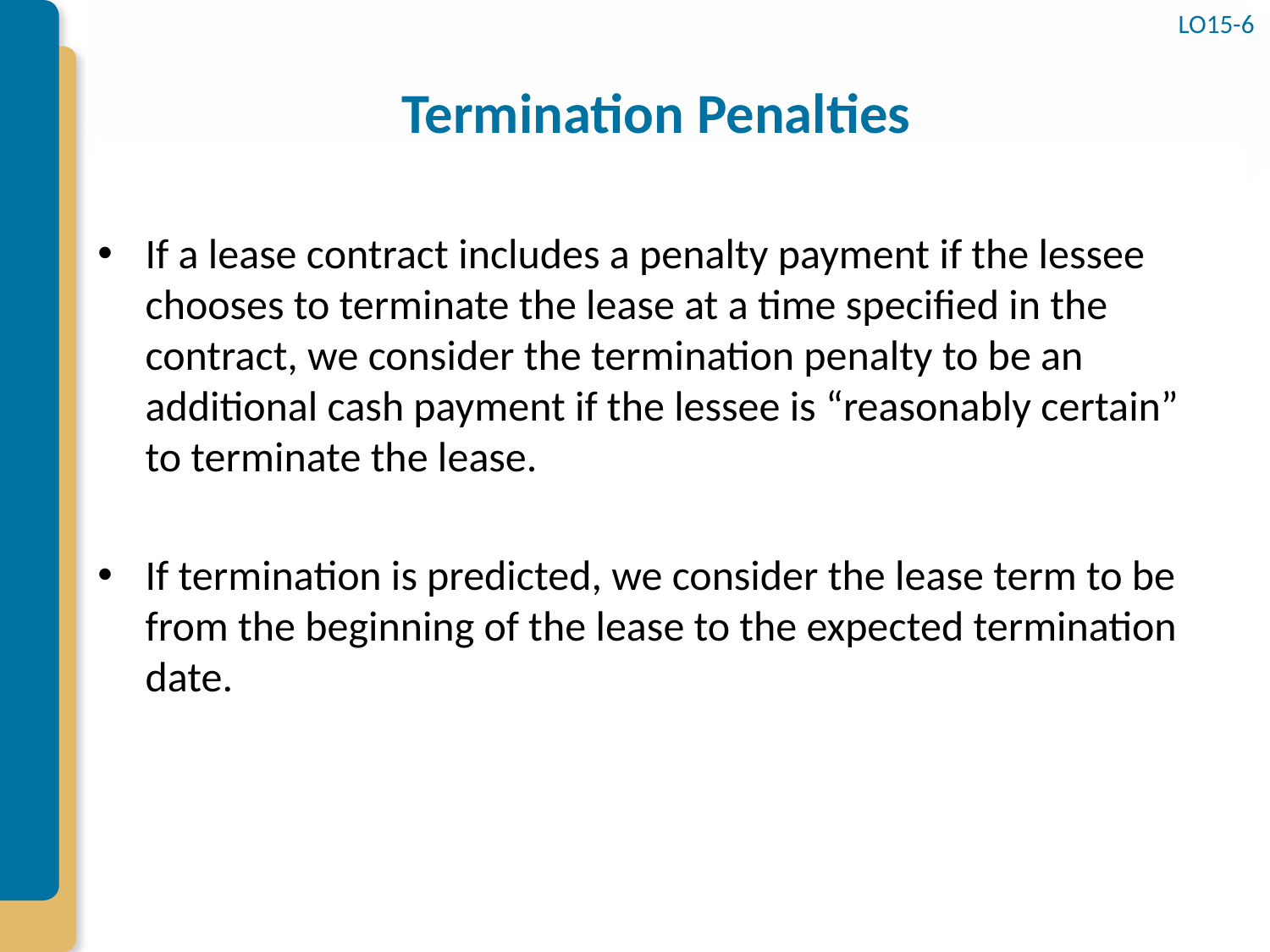

LO15-6
# Termination Penalties
If a lease contract includes a penalty payment if the lessee chooses to terminate the lease at a time specified in the contract, we consider the termination penalty to be an additional cash payment if the lessee is “reasonably certain” to terminate the lease.

If termination is predicted, we consider the lease term to be from the beginning of the lease to the expected termination date.